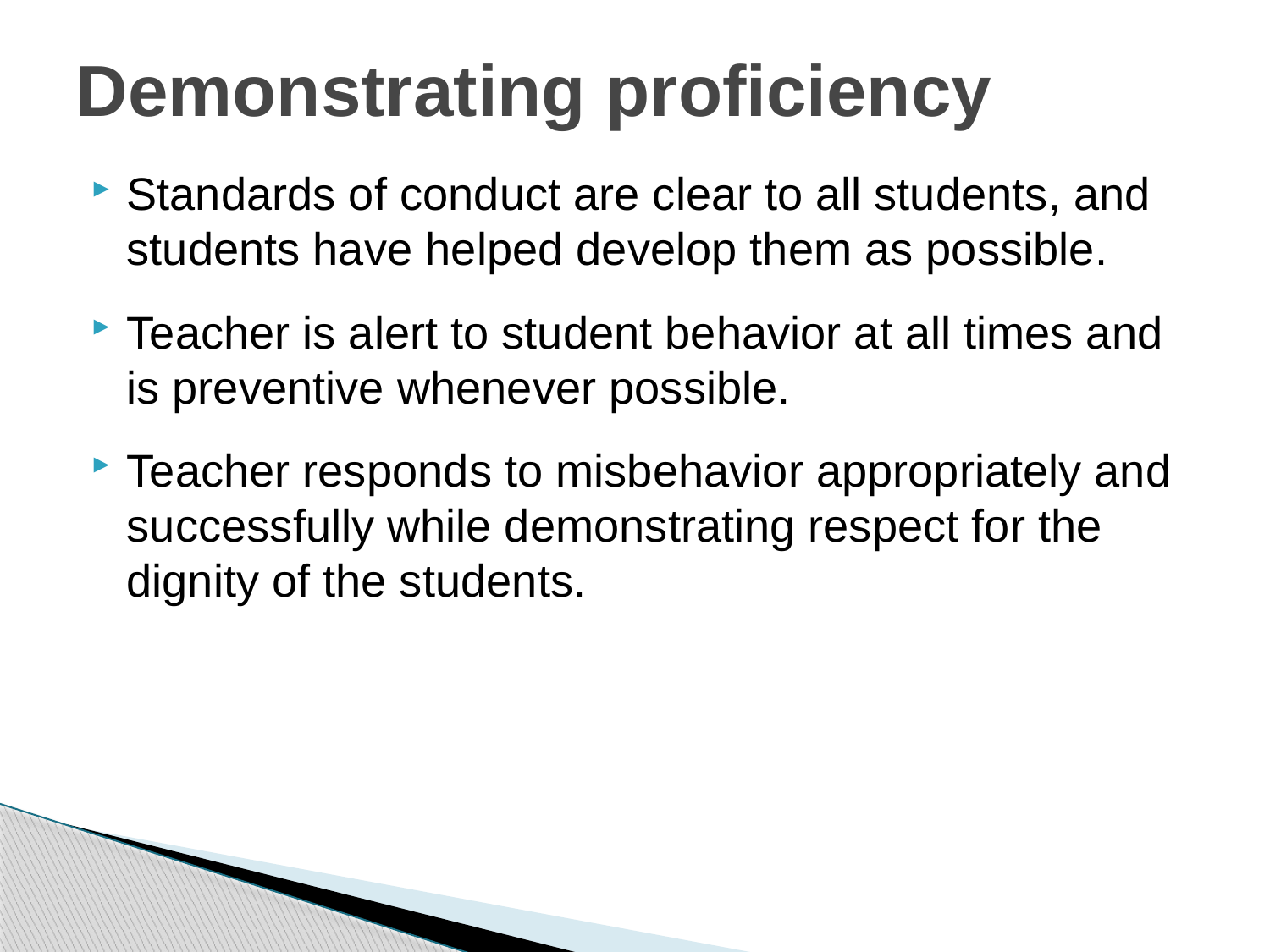

Demonstrating proficiency
Standards of conduct are clear to all students, and students have helped develop them as possible.
Teacher is alert to student behavior at all times and is preventive whenever possible.
Teacher responds to misbehavior appropriately and successfully while demonstrating respect for the dignity of the students.